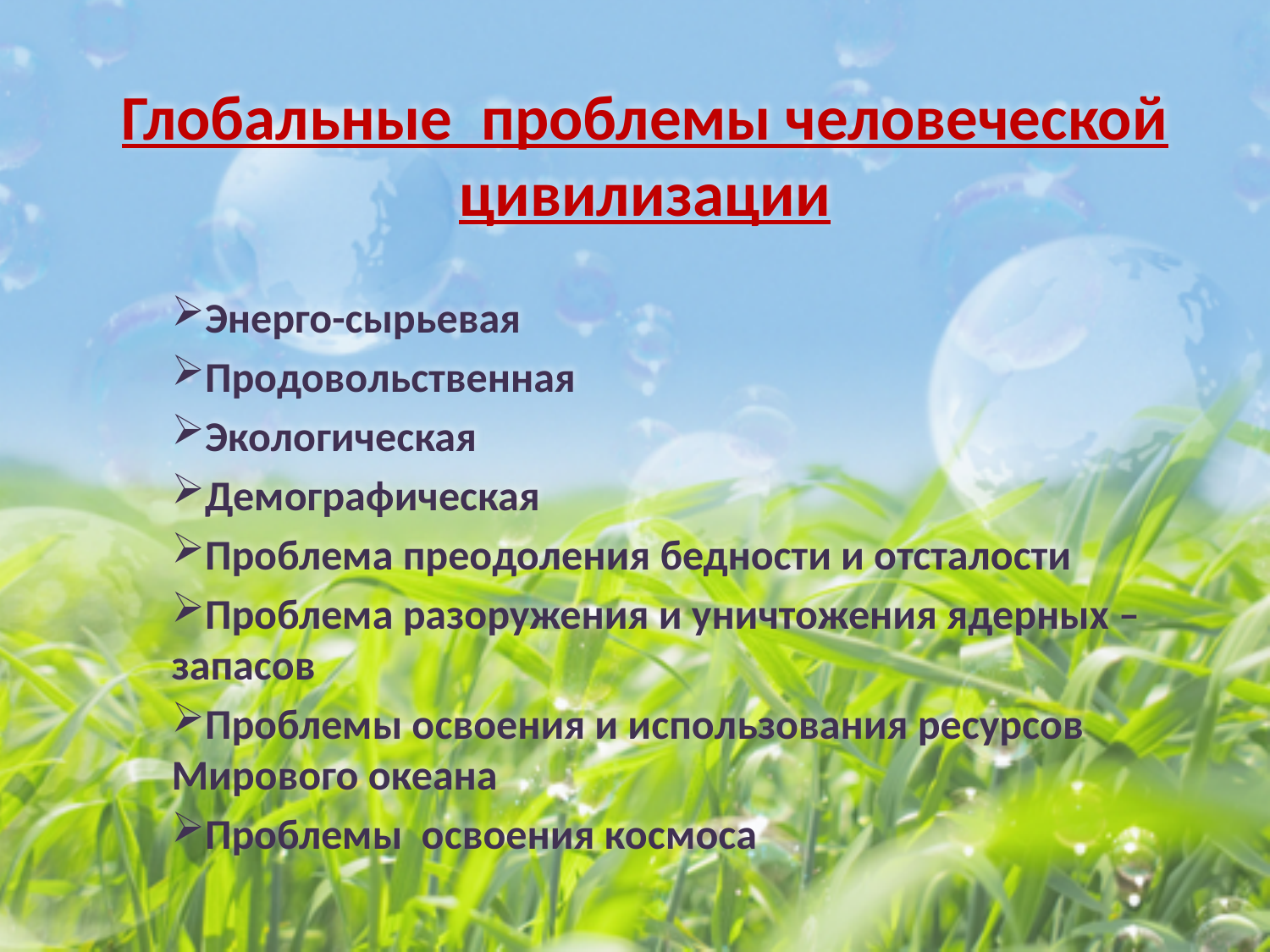

# Глобальные  проблемы человеческой цивилизации
Энерго-сырьевая
Продовольственная
Экологическая
Демографическая
Проблема преодоления бедности и отсталости
Проблема разоружения и уничтожения ядерных –запасов
Проблемы освоения и использования ресурсов Мирового океана
Проблемы  освоения космоса